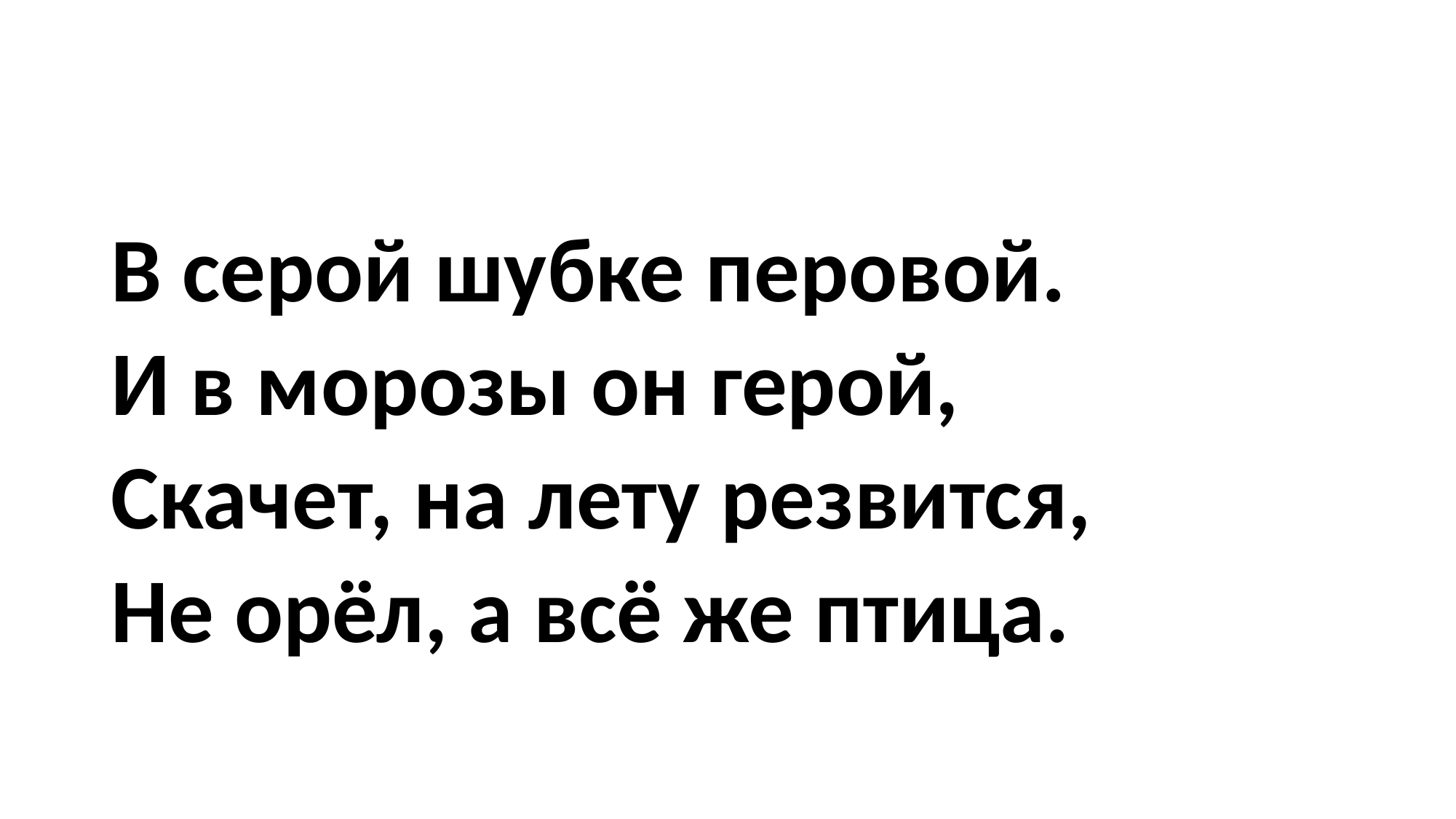

#
В серой шубке перовой.
И в морозы он герой,
Скачет, на лету резвится,
Не орёл, а всё же птица.